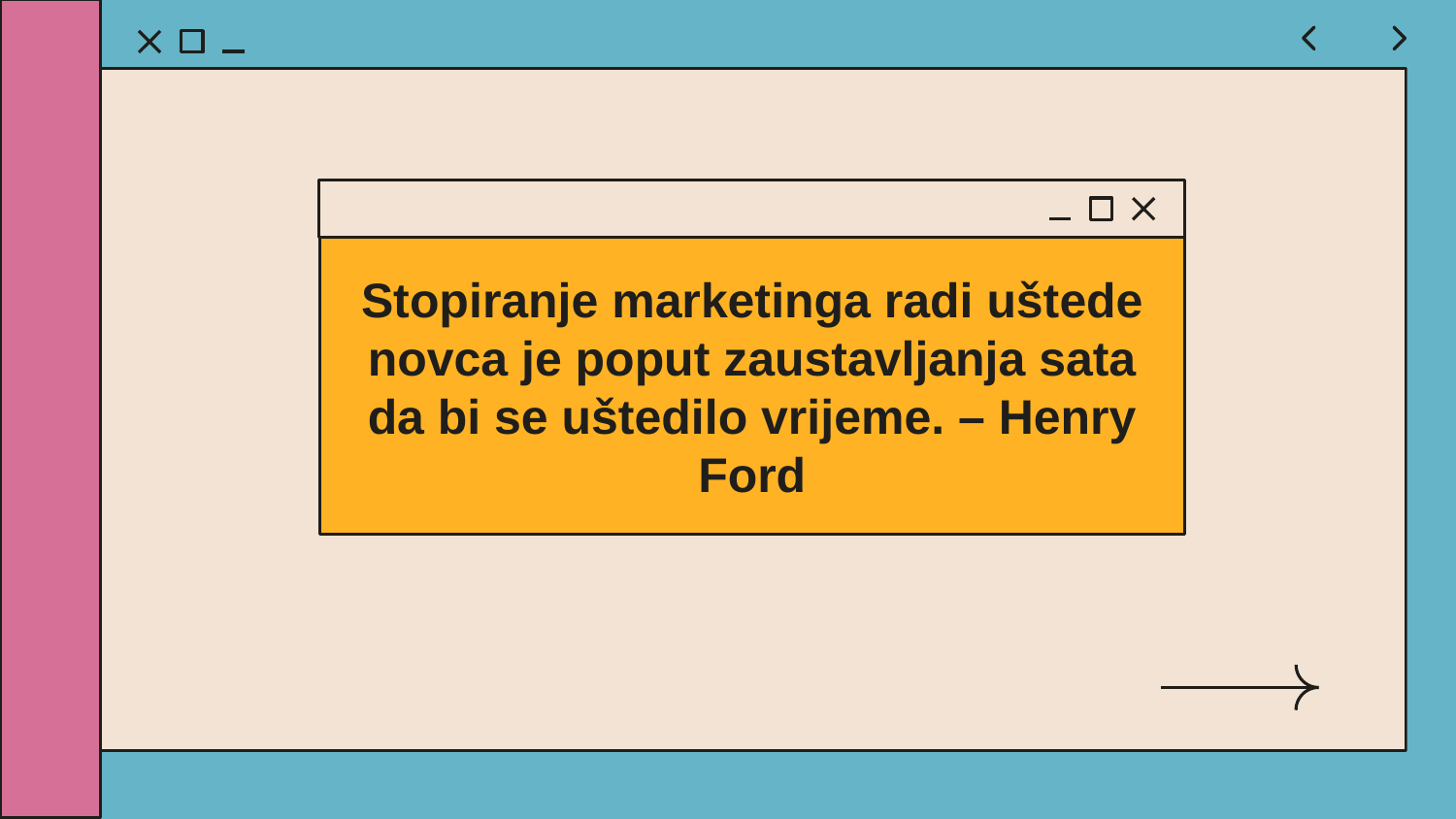

# Stopiranje marketinga radi uštede novca je poput zaustavljanja sata da bi se uštedilo vrijeme. – Henry Ford